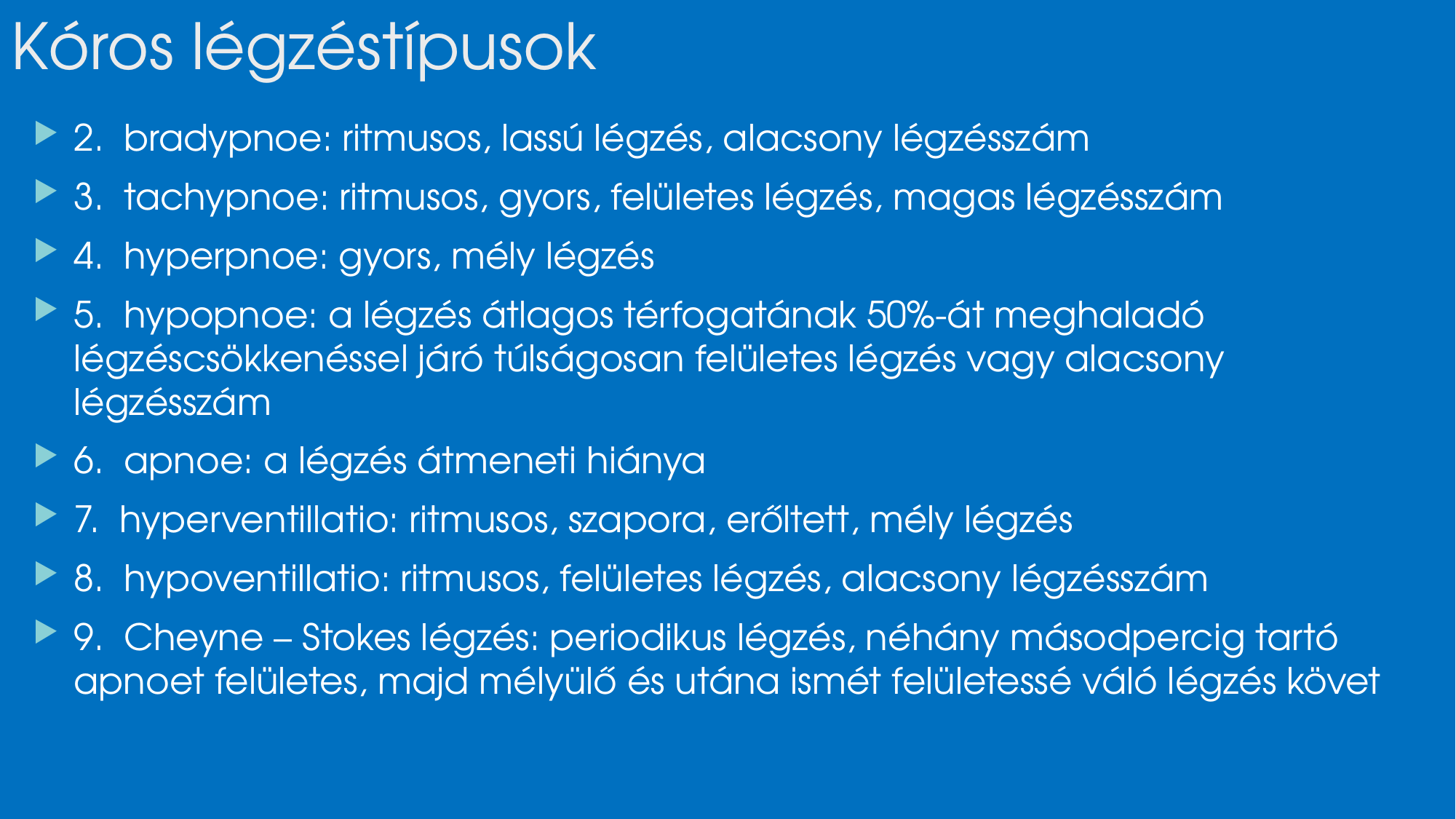

# Kóros légzéstípusok
2.  bradypnoe: ritmusos, lassú légzés, alacsony légzésszám
3.  tachypnoe: ritmusos, gyors, felületes légzés, magas légzésszám
4.  hyperpnoe: gyors, mély légzés
5.  hypopnoe: a légzés átlagos térfogatának 50%-át meghaladó légzéscsökkenéssel járó túlságosan felületes légzés vagy alacsony légzésszám
6.  apnoe: a légzés átmeneti hiánya
7.  hyperventillatio: ritmusos, szapora, erőltett, mély légzés
8.  hypoventillatio: ritmusos, felületes légzés, alacsony légzésszám
9.  Cheyne – Stokes légzés: periodikus légzés, néhány másodpercig tartó apnoet felületes, majd mélyülő és utána ismét felületessé váló légzés követ